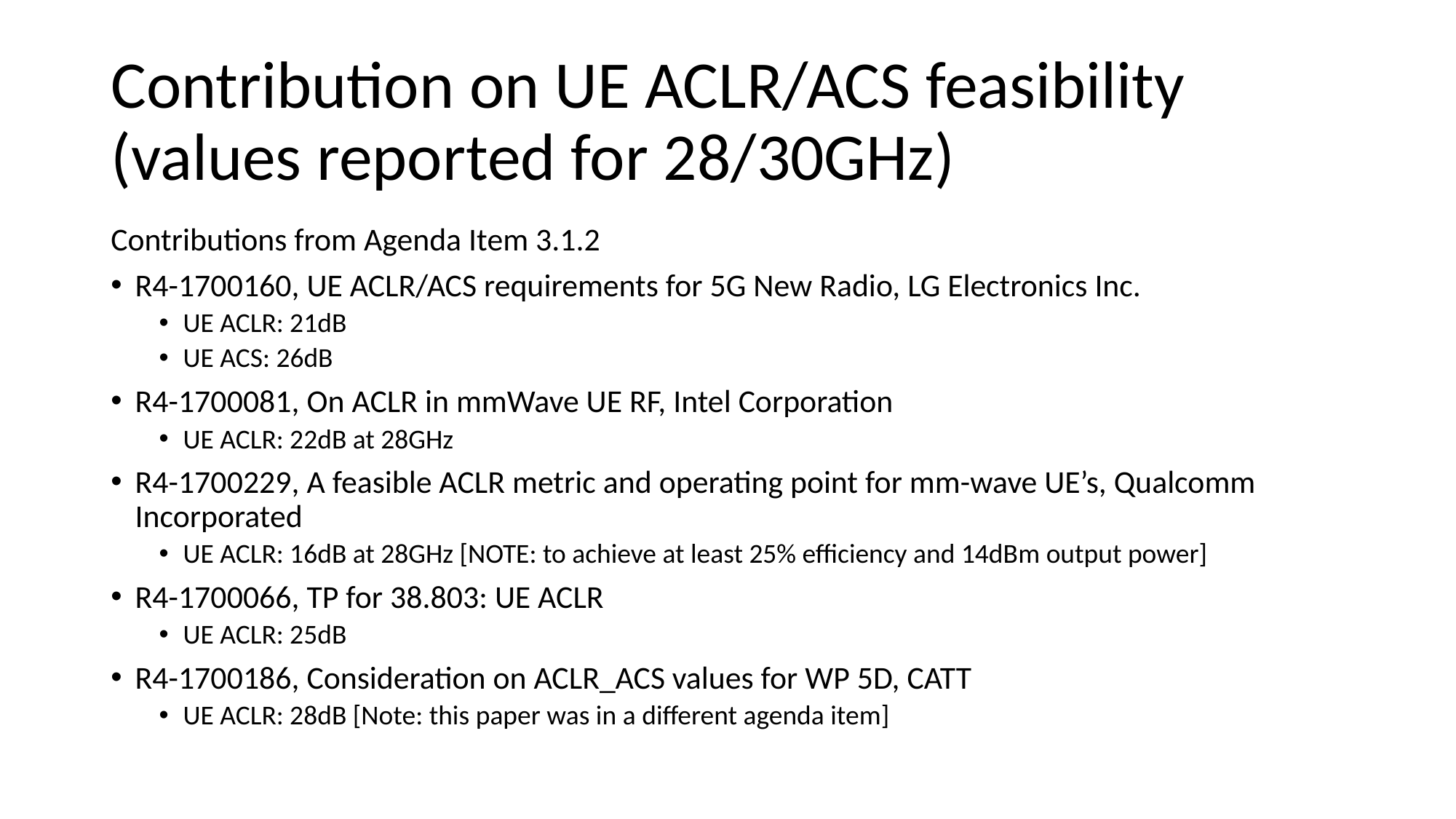

# Contribution on UE ACLR/ACS feasibility (values reported for 28/30GHz)
Contributions from Agenda Item 3.1.2
R4-1700160, UE ACLR/ACS requirements for 5G New Radio, LG Electronics Inc.
UE ACLR: 21dB
UE ACS: 26dB
R4-1700081, On ACLR in mmWave UE RF, Intel Corporation
UE ACLR: 22dB at 28GHz
R4-1700229, A feasible ACLR metric and operating point for mm-wave UE’s, Qualcomm Incorporated
UE ACLR: 16dB at 28GHz [NOTE: to achieve at least 25% efficiency and 14dBm output power]
R4-1700066, TP for 38.803: UE ACLR
UE ACLR: 25dB
R4-1700186, Consideration on ACLR_ACS values for WP 5D, CATT
UE ACLR: 28dB [Note: this paper was in a different agenda item]